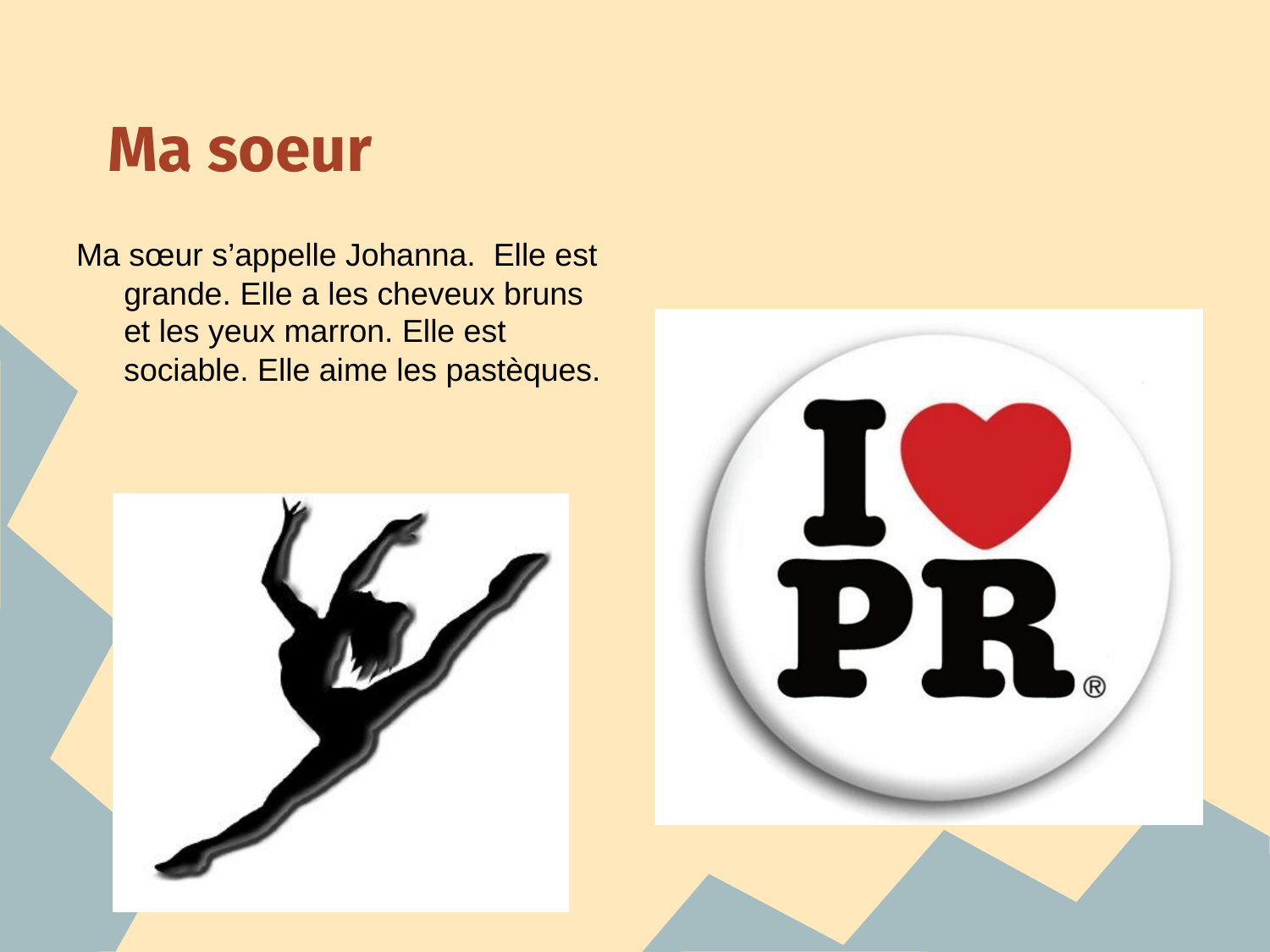

# Ma soeur
Ma sœur s’appelle Johanna.  Elle est grande. Elle a les cheveux bruns et les yeux marron. Elle est sociable. Elle aime les pastèques.